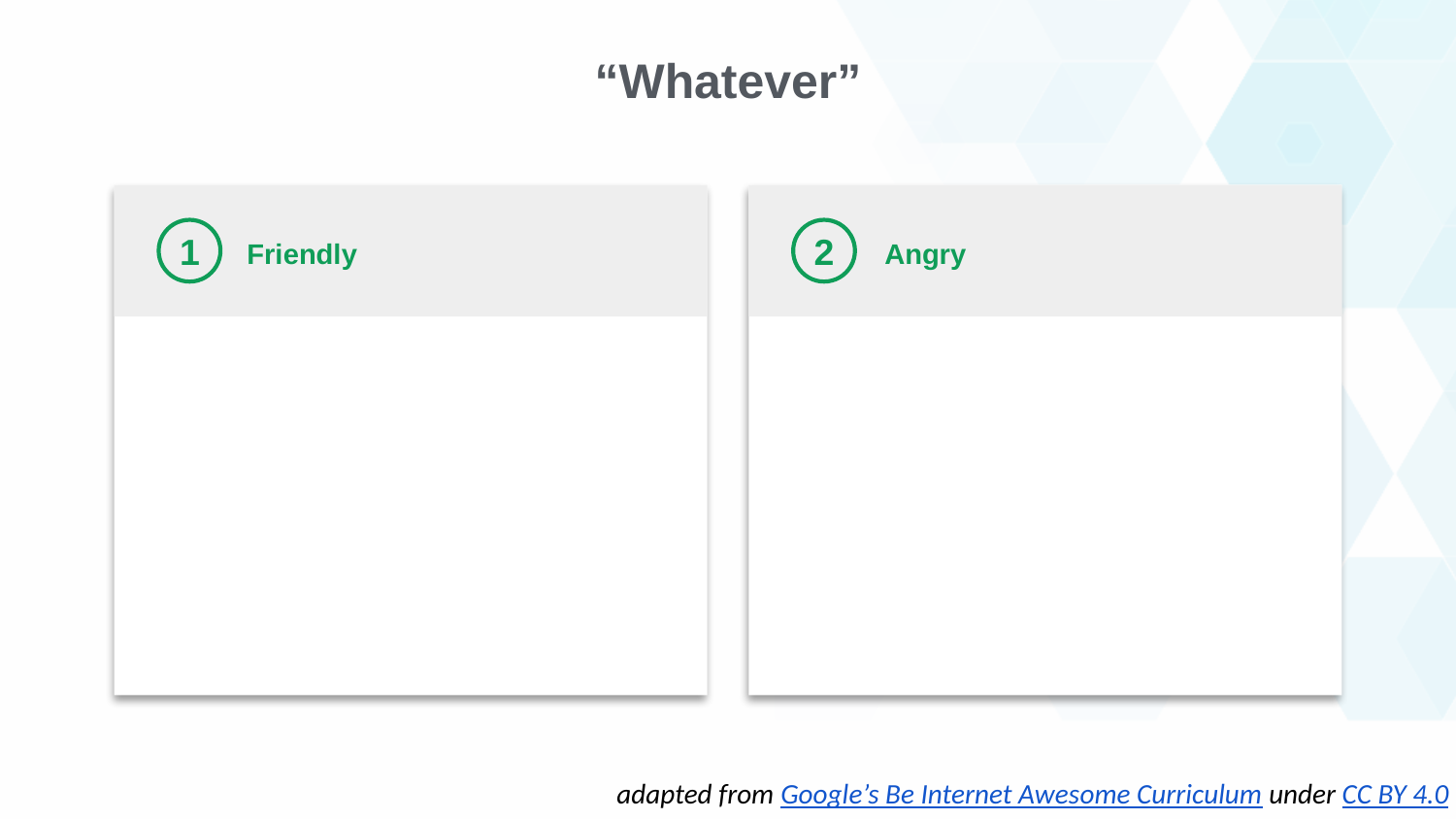

“Whatever”

1
2

Friendly
Angry
adapted from Google’s Be Internet Awesome Curriculum under CC BY 4.0